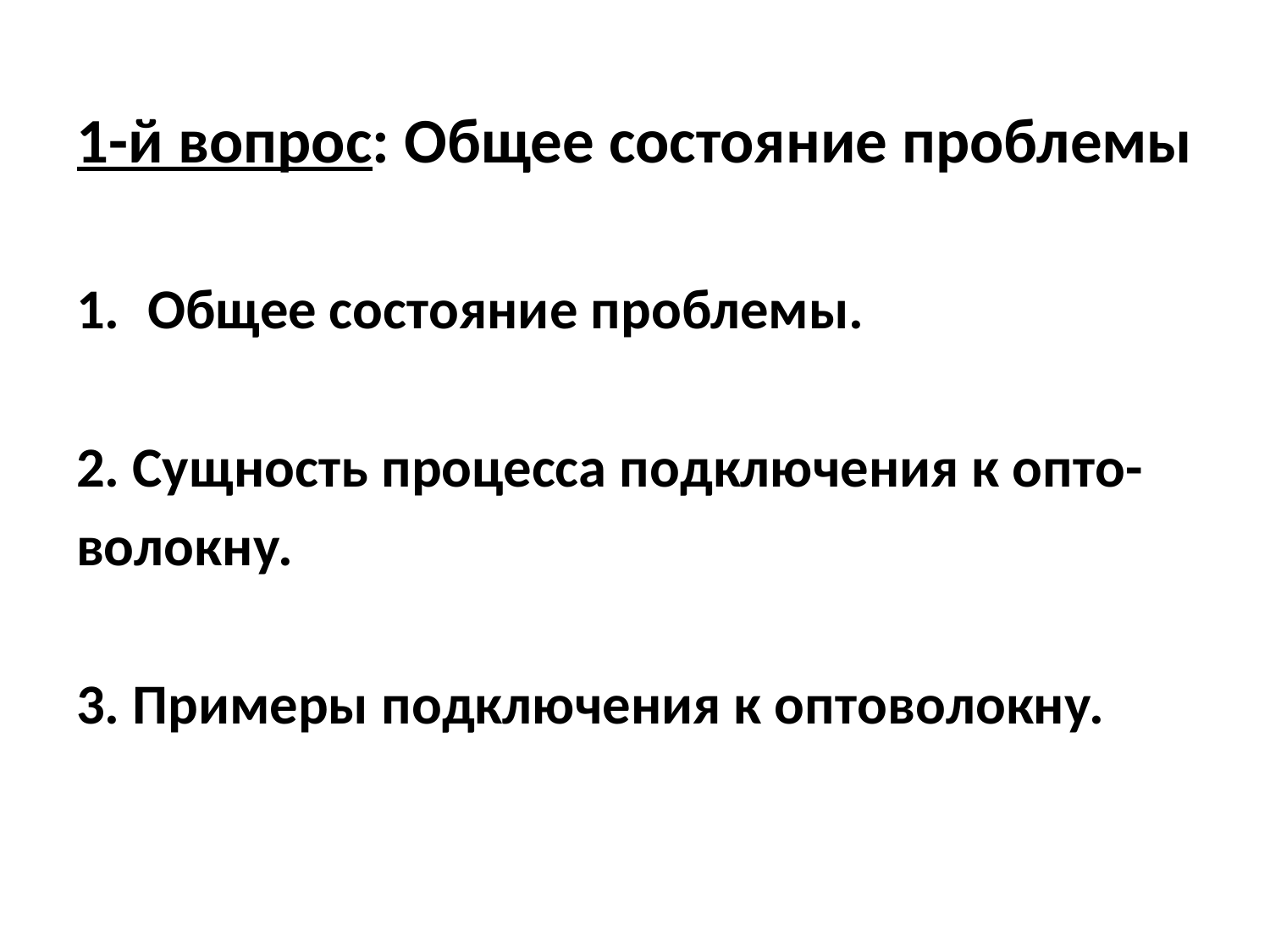

# 1-й вопрос: Общее состояние проблемы
Общее состояние проблемы.

2. Сущность процесса подключения к опто-
волокну.

3. Примеры подключения к оптоволокну.